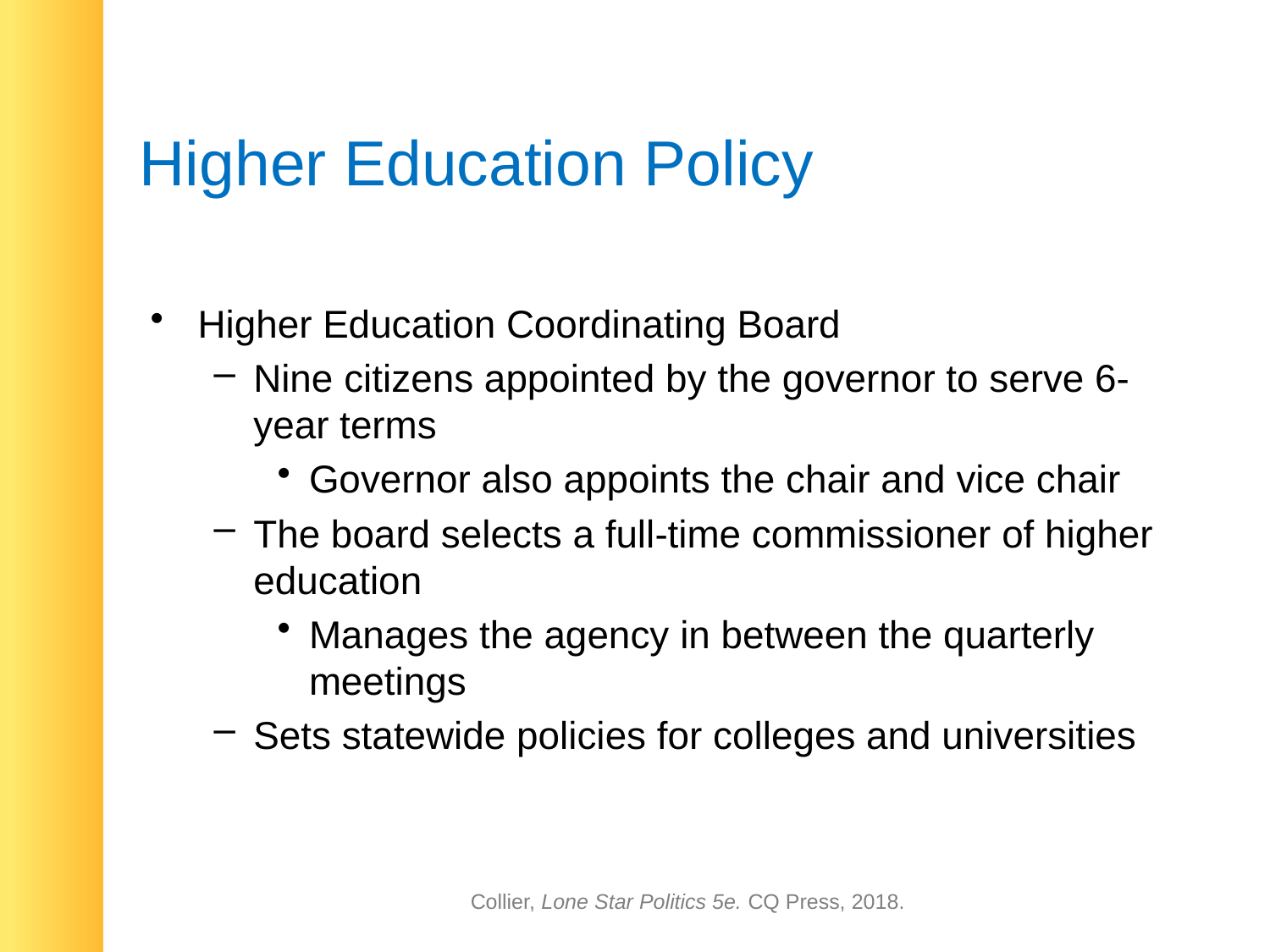

# Higher Education Policy
Higher Education Coordinating Board
Nine citizens appointed by the governor to serve 6-year terms
Governor also appoints the chair and vice chair
The board selects a full-time commissioner of higher education
Manages the agency in between the quarterly meetings
Sets statewide policies for colleges and universities
Collier, Lone Star Politics 5e. CQ Press, 2018.